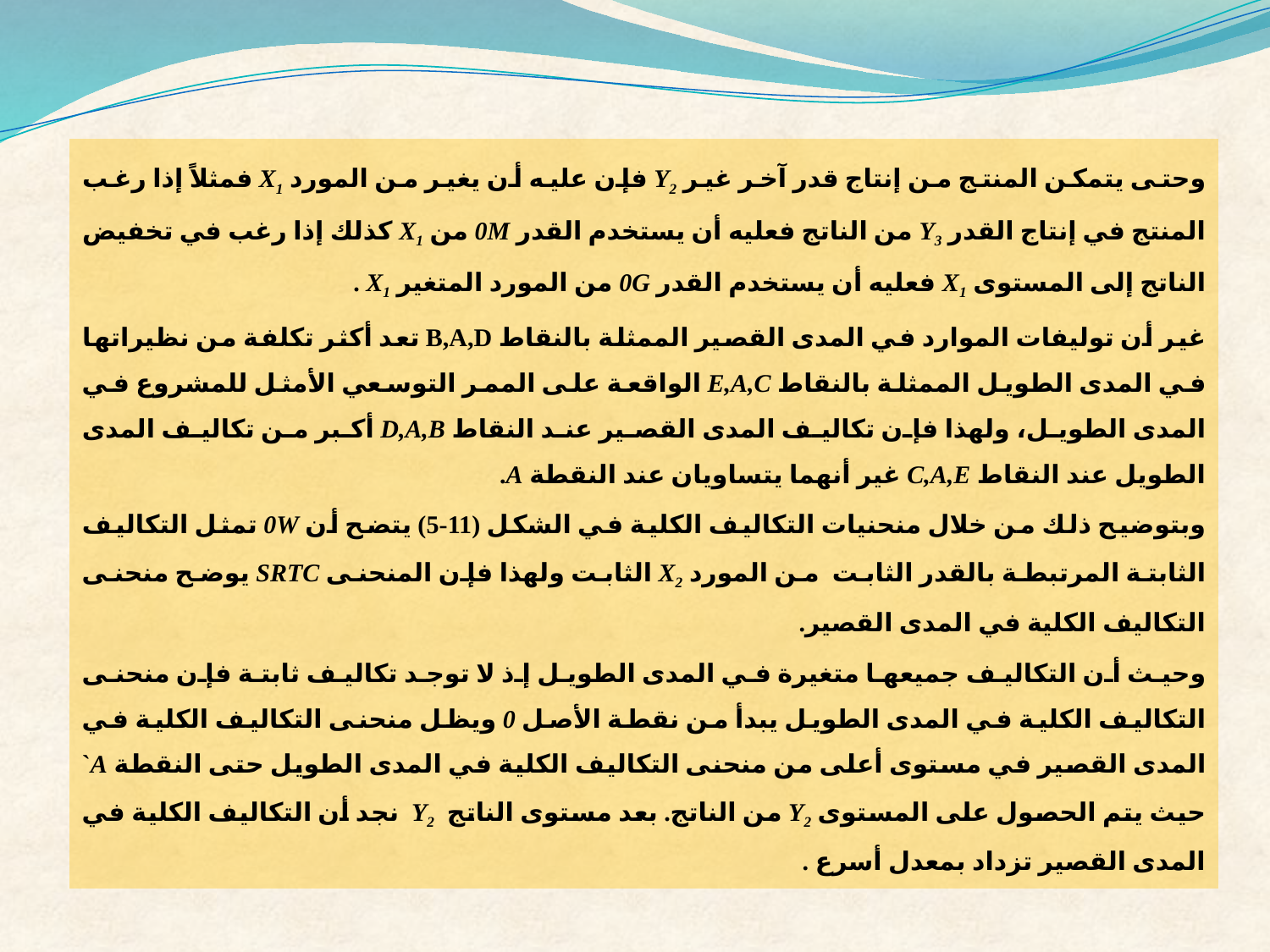

وحتى يتمكن المنتج من إنتاج قدر آخر غير Y2 فإن عليه أن يغير من المورد X1 فمثلاً إذا رغب المنتج في إنتاج القدر Y3 من الناتج فعليه أن يستخدم القدر 0M من X1 كذلك إذا رغب في تخفيض الناتج إلى المستوى X1 فعليه أن يستخدم القدر 0G من المورد المتغير X1 .
غير أن توليفات الموارد في المدى القصير الممثلة بالنقاط B,A,D تعد أكثر تكلفة من نظيراتها في المدى الطويل الممثلة بالنقاط E,A,C الواقعة على الممر التوسعي الأمثل للمشروع في المدى الطويل، ولهذا فإن تكاليف المدى القصير عند النقاط D,A,B أكبر من تكاليف المدى الطويل عند النقاط C,A,E غير أنهما يتساويان عند النقطة A.
وبتوضيح ذلك من خلال منحنيات التكاليف الكلية في الشكل (11-5) يتضح أن 0W تمثل التكاليف الثابتة المرتبطة بالقدر الثابت  من المورد X2 الثابت ولهذا فإن المنحنى SRTC يوضح منحنى التكاليف الكلية في المدى القصير.
وحيث أن التكاليف جميعها متغيرة في المدى الطويل إذ لا توجد تكاليف ثابتة فإن منحنى التكاليف الكلية في المدى الطويل يبدأ من نقطة الأصل 0 ويظل منحنى التكاليف الكلية في المدى القصير في مستوى أعلى من منحنى التكاليف الكلية في المدى الطويل حتى النقطة A` حيث يتم الحصول على المستوى Y2 من الناتج. بعد مستوى الناتج  Y2  نجد أن التكاليف الكلية في المدى القصير تزداد بمعدل أسرع .